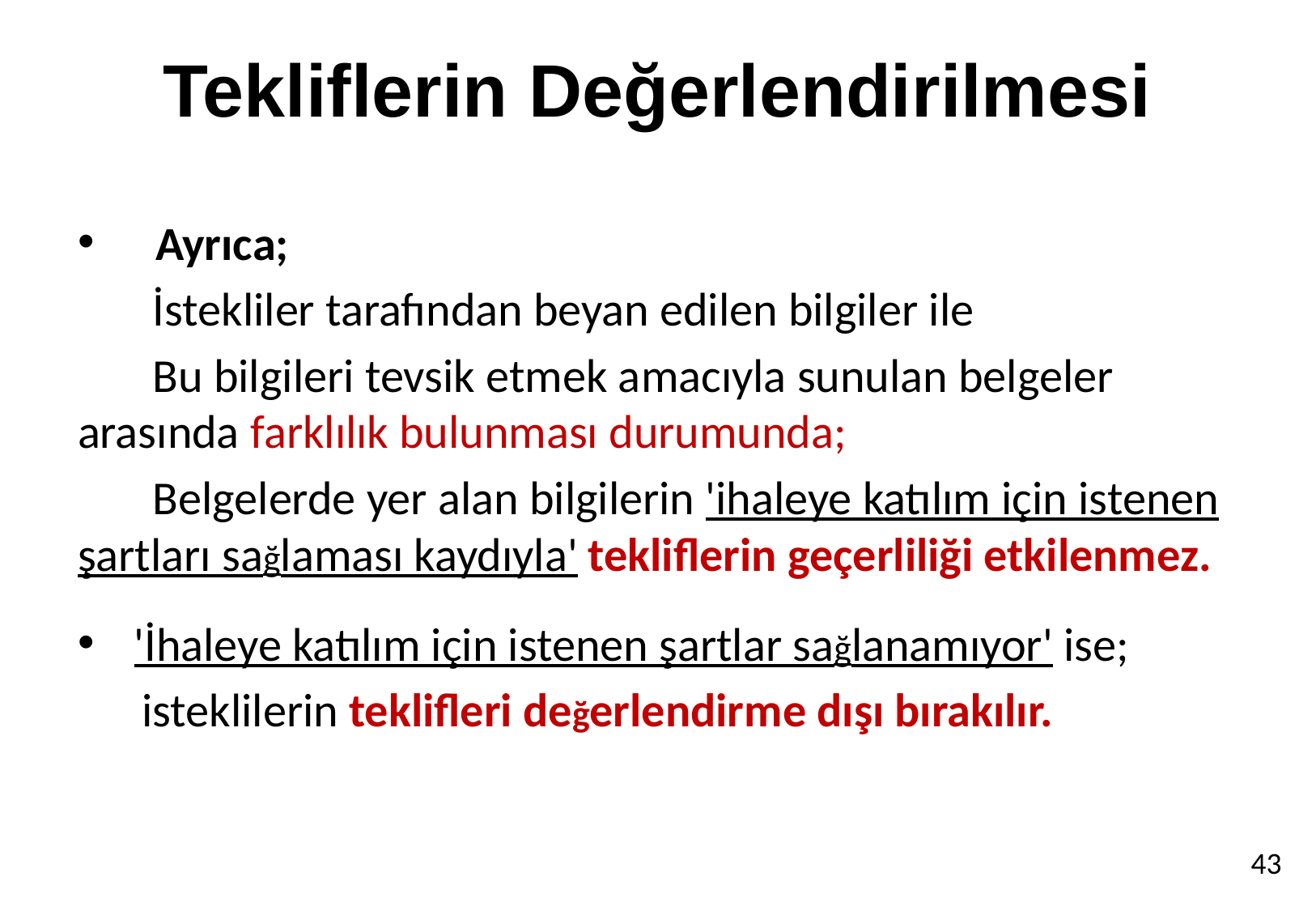

# Tekliflerin Değerlendirilmesi
   Ayrıca;
       İstekliler tarafından beyan edilen bilgiler ile
       Bu bilgileri tevsik etmek amacıyla sunulan belgeler arasında farklılık bulunması durumunda;
       Belgelerde yer alan bilgilerin 'ihaleye katılım için istenen şartları sağlaması kaydıyla' tekliflerin geçerliliği etkilenmez.

 'İhaleye katılım için istenen şartlar sağlanamıyor' ise;
      isteklilerin teklifleri değerlendirme dışı bırakılır.
43